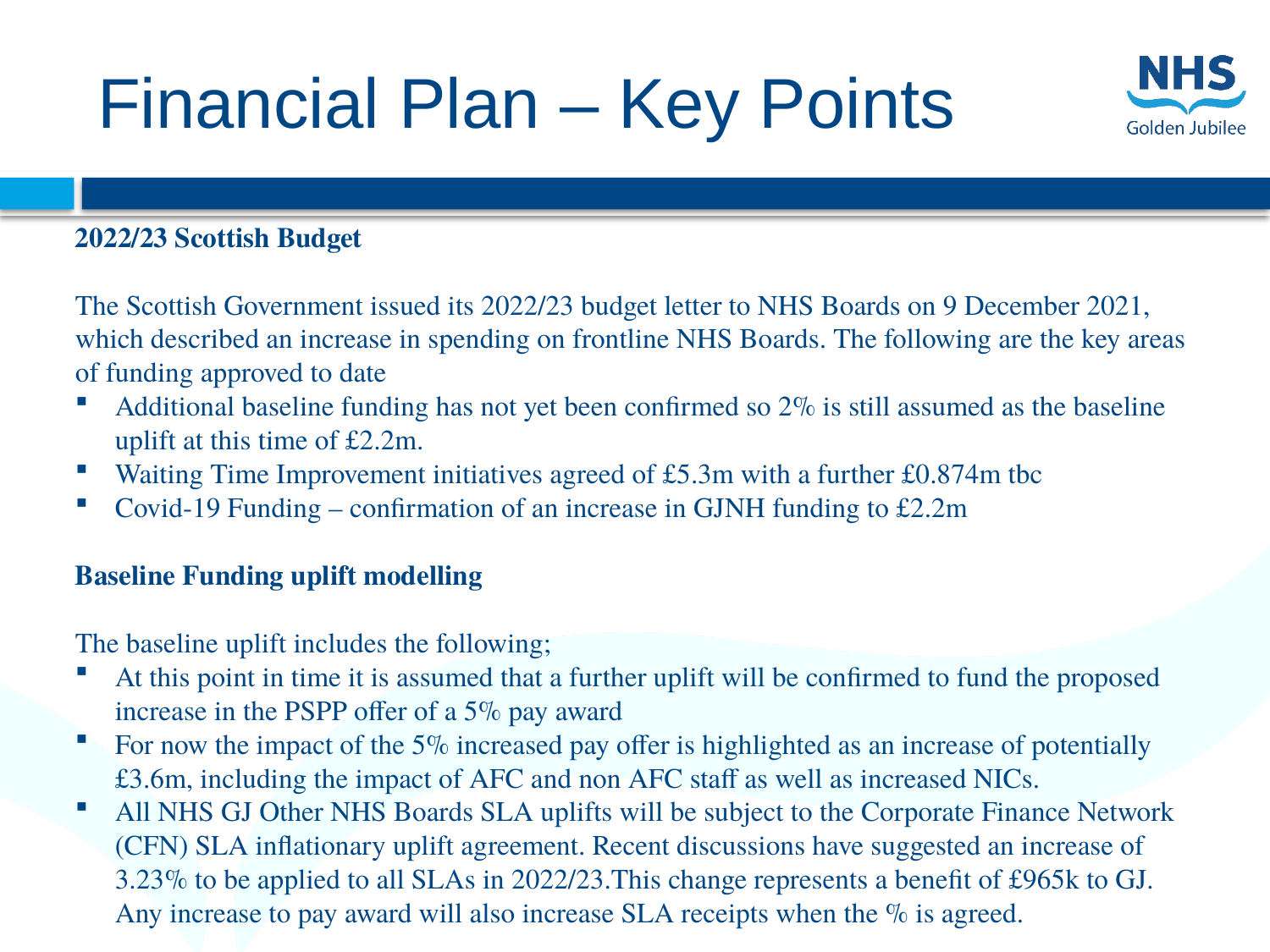

# Financial Plan – Key Points
2022/23 Scottish Budget

The Scottish Government issued its 2022/23 budget letter to NHS Boards on 9 December 2021, which described an increase in spending on frontline NHS Boards. The following are the key areas of funding approved to date
Additional baseline funding has not yet been confirmed so 2% is still assumed as the baseline uplift at this time of £2.2m.
Waiting Time Improvement initiatives agreed of £5.3m with a further £0.874m tbc
Covid-19 Funding – confirmation of an increase in GJNH funding to £2.2m

Baseline Funding uplift modelling

The baseline uplift includes the following;
At this point in time it is assumed that a further uplift will be confirmed to fund the proposed increase in the PSPP offer of a 5% pay award
For now the impact of the 5% increased pay offer is highlighted as an increase of potentially £3.6m, including the impact of AFC and non AFC staff as well as increased NICs.
All NHS GJ Other NHS Boards SLA uplifts will be subject to the Corporate Finance Network (CFN) SLA inflationary uplift agreement. Recent discussions have suggested an increase of 3.23% to be applied to all SLAs in 2022/23.This change represents a benefit of £965k to GJ. Any increase to pay award will also increase SLA receipts when the % is agreed.